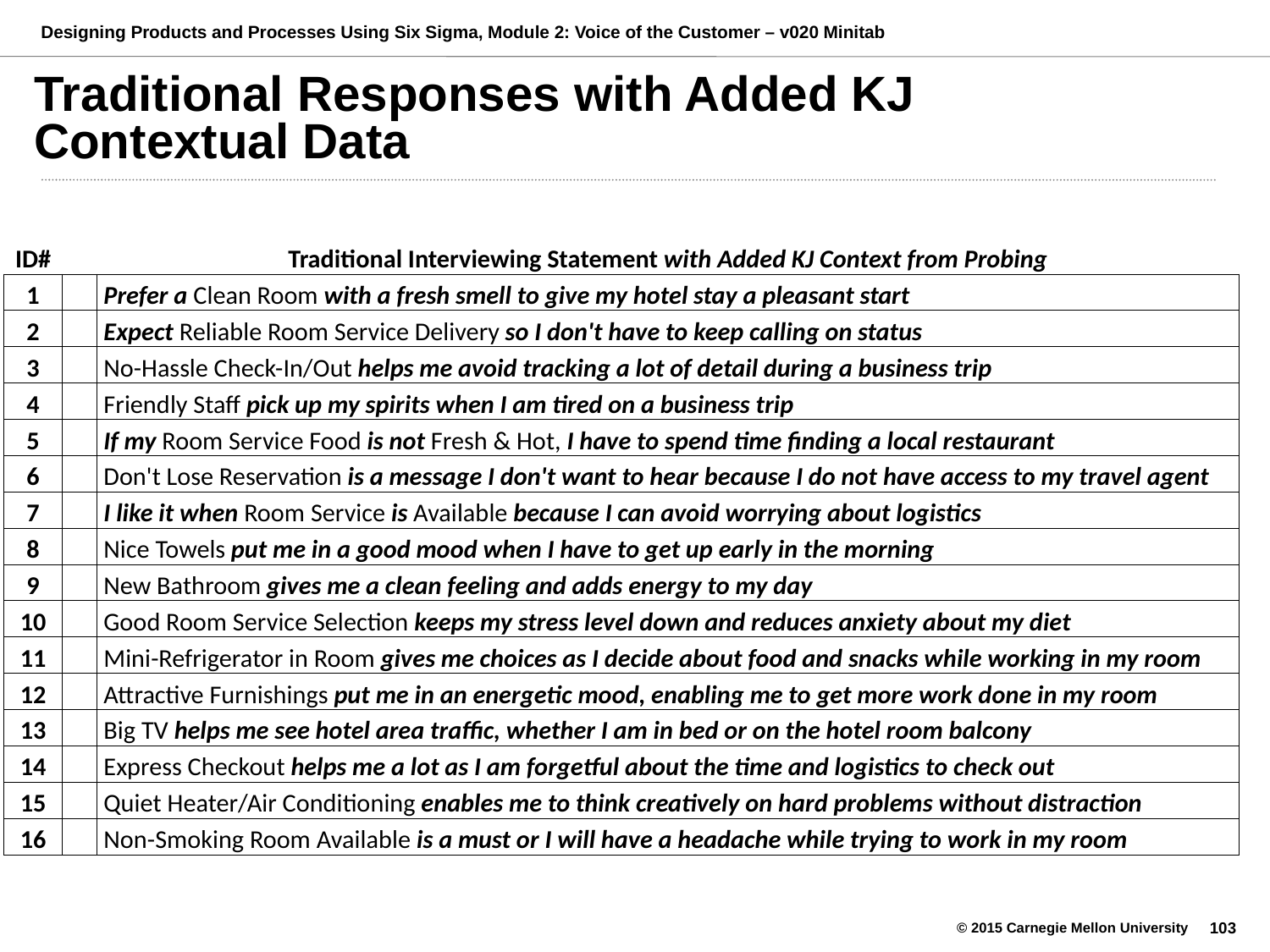

# Traditional Responses with Added KJ Contextual Data
| ID# |  | Traditional Interviewing Statement with Added KJ Context from Probing |
| --- | --- | --- |
| 1 |  | Prefer a Clean Room with a fresh smell to give my hotel stay a pleasant start |
| 2 |  | Expect Reliable Room Service Delivery so I don't have to keep calling on status |
| 3 |  | No-Hassle Check-In/Out helps me avoid tracking a lot of detail during a business trip |
| 4 |  | Friendly Staff pick up my spirits when I am tired on a business trip |
| 5 |  | If my Room Service Food is not Fresh & Hot, I have to spend time finding a local restaurant |
| 6 |  | Don't Lose Reservation is a message I don't want to hear because I do not have access to my travel agent |
| 7 |  | I like it when Room Service is Available because I can avoid worrying about logistics |
| 8 |  | Nice Towels put me in a good mood when I have to get up early in the morning |
| 9 |  | New Bathroom gives me a clean feeling and adds energy to my day |
| 10 |  | Good Room Service Selection keeps my stress level down and reduces anxiety about my diet |
| 11 |  | Mini-Refrigerator in Room gives me choices as I decide about food and snacks while working in my room |
| 12 |  | Attractive Furnishings put me in an energetic mood, enabling me to get more work done in my room |
| 13 |  | Big TV helps me see hotel area traffic, whether I am in bed or on the hotel room balcony |
| 14 |  | Express Checkout helps me a lot as I am forgetful about the time and logistics to check out |
| 15 |  | Quiet Heater/Air Conditioning enables me to think creatively on hard problems without distraction |
| 16 |  | Non-Smoking Room Available is a must or I will have a headache while trying to work in my room |